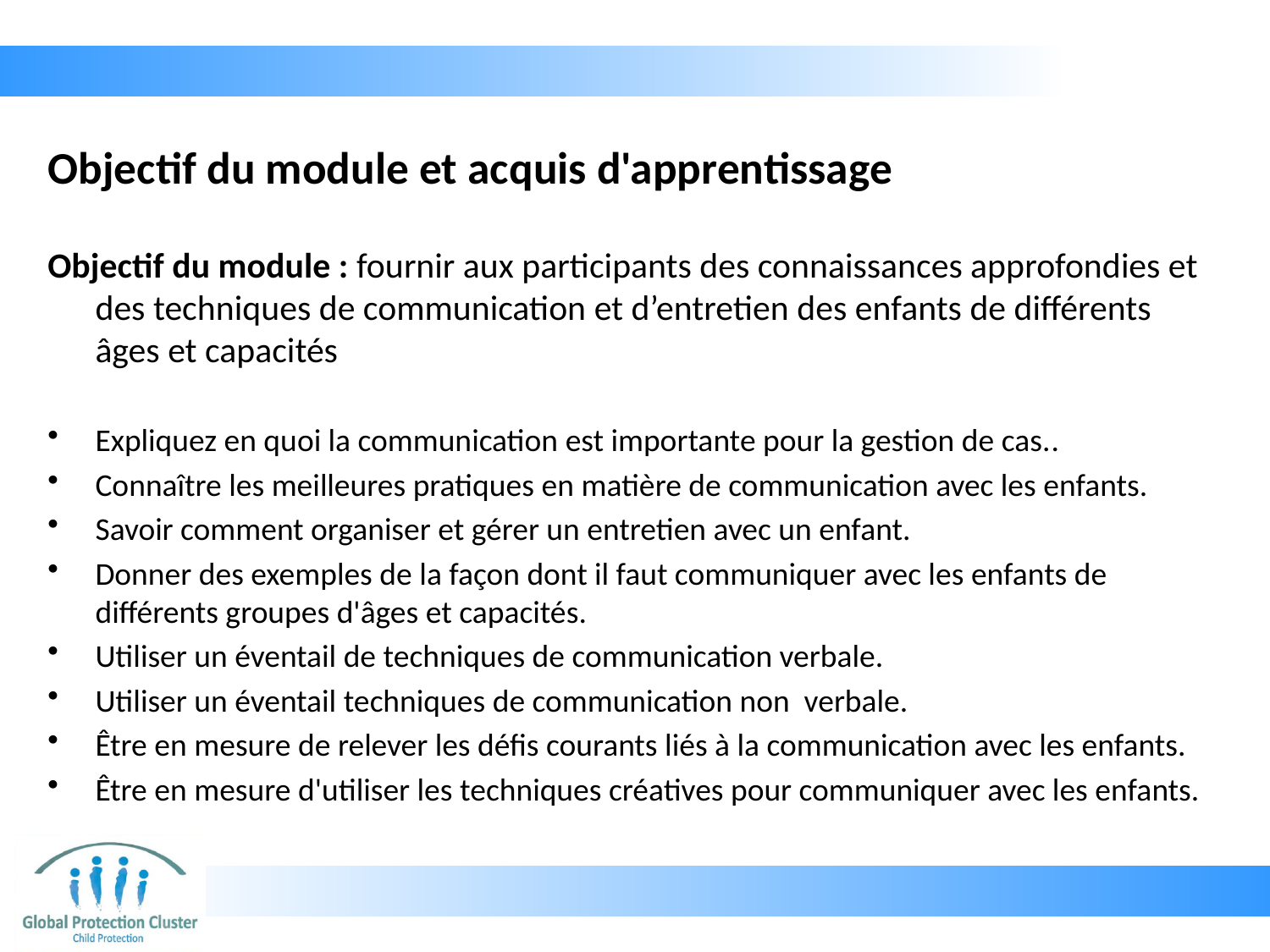

# Objectif du module et acquis d'apprentissage
Objectif du module : fournir aux participants des connaissances approfondies et des techniques de communication et d’entretien des enfants de différents âges et capacités

Expliquez en quoi la communication est importante pour la gestion de cas..
Connaître les meilleures pratiques en matière de communication avec les enfants.
Savoir comment organiser et gérer un entretien avec un enfant.
Donner des exemples de la façon dont il faut communiquer avec les enfants de différents groupes d'âges et capacités.
Utiliser un éventail de techniques de communication verbale.
Utiliser un éventail techniques de communication non  verbale.
Être en mesure de relever les défis courants liés à la communication avec les enfants.
Être en mesure d'utiliser les techniques créatives pour communiquer avec les enfants.